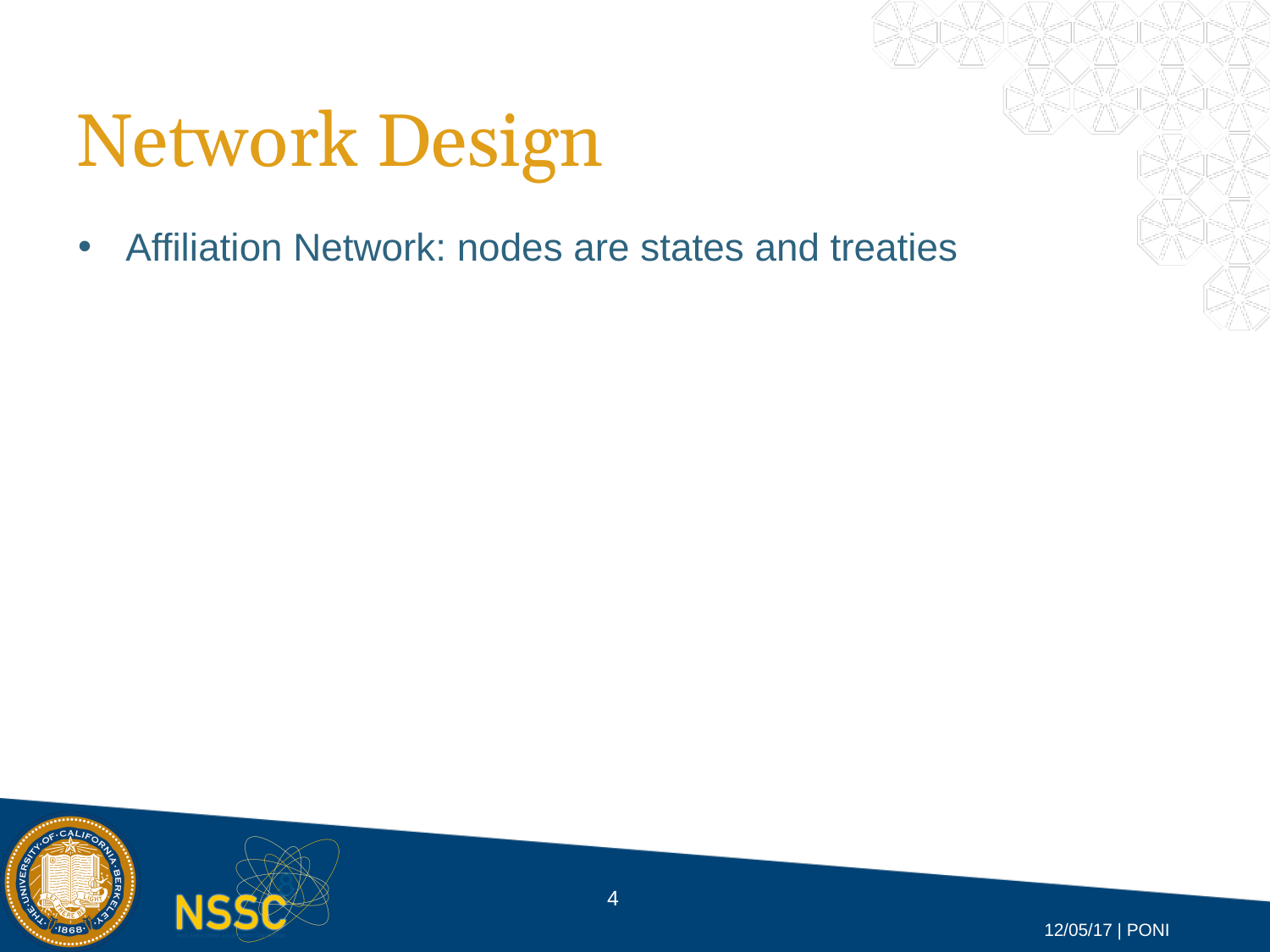

# Network Design
Affiliation Network: nodes are states and treaties